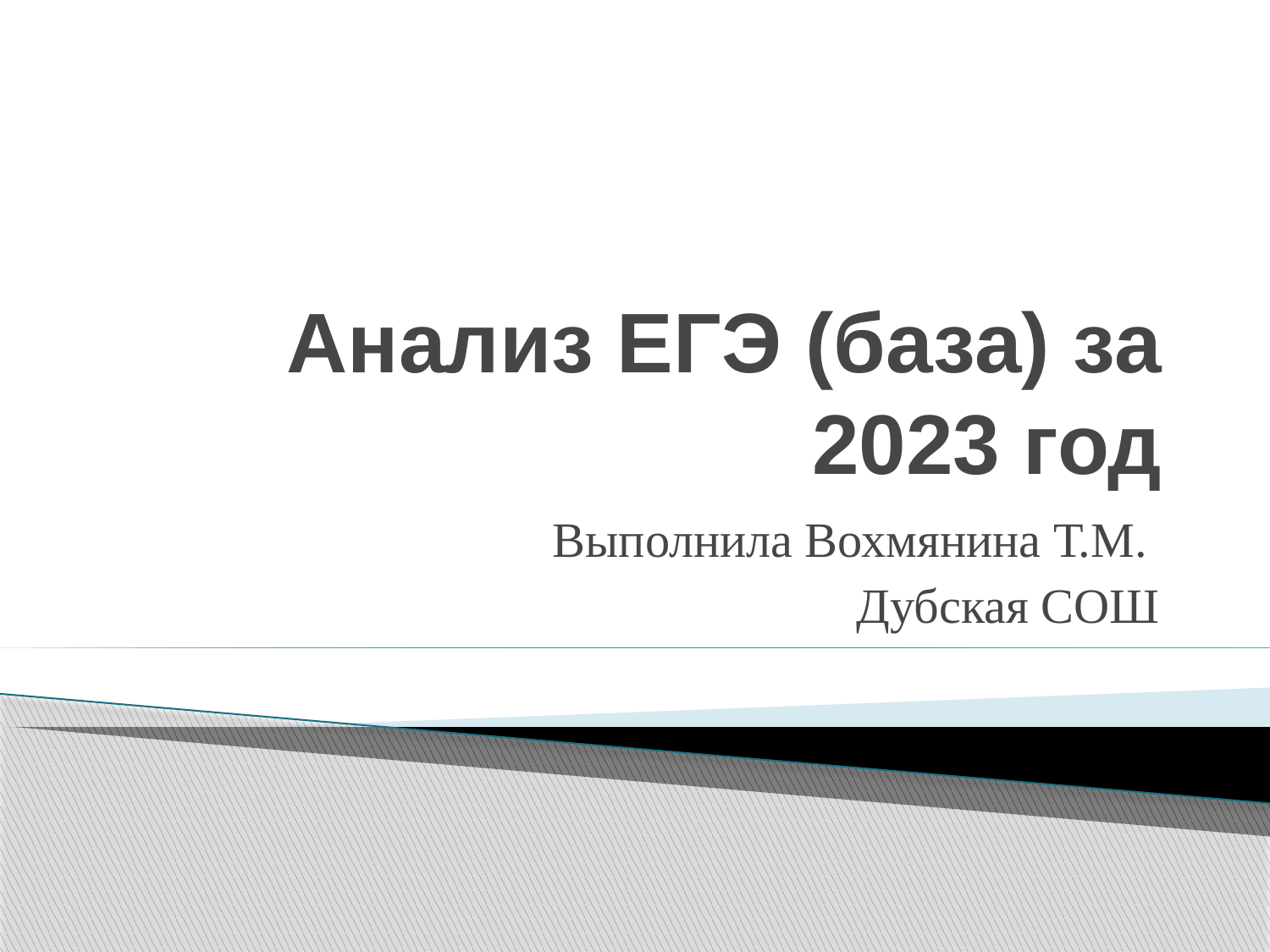

# Анализ ЕГЭ (база) за 2023 год
Выполнила Вохмянина Т.М.
Дубская СОШ